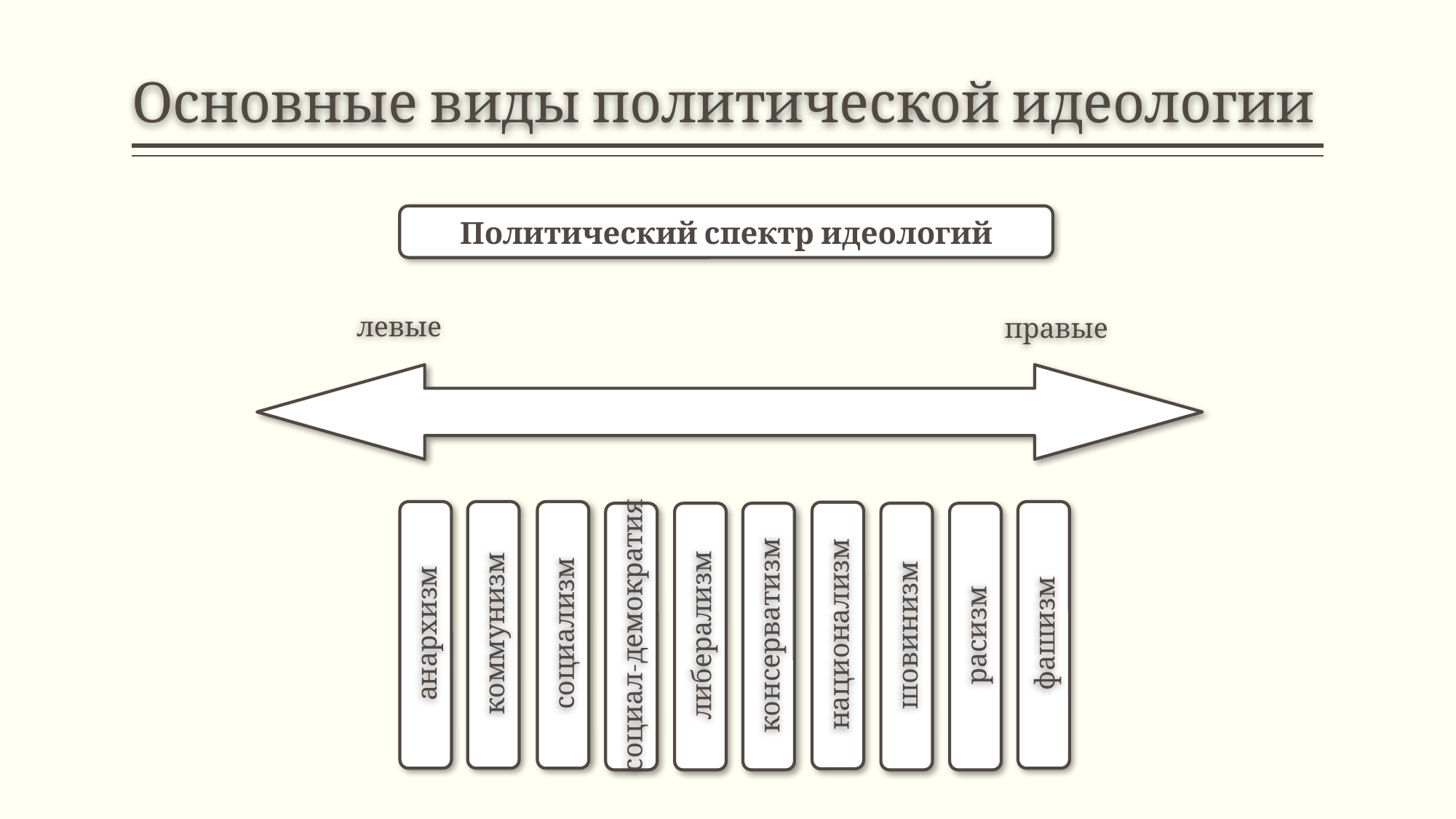

# Основные виды политической идеологии
Политический спектр идеологий
левые
правые

анархизм
коммунизм
социализм
фашизм
национализм
социал-демократия
либерализм
консерватизм
шовинизм
расизм